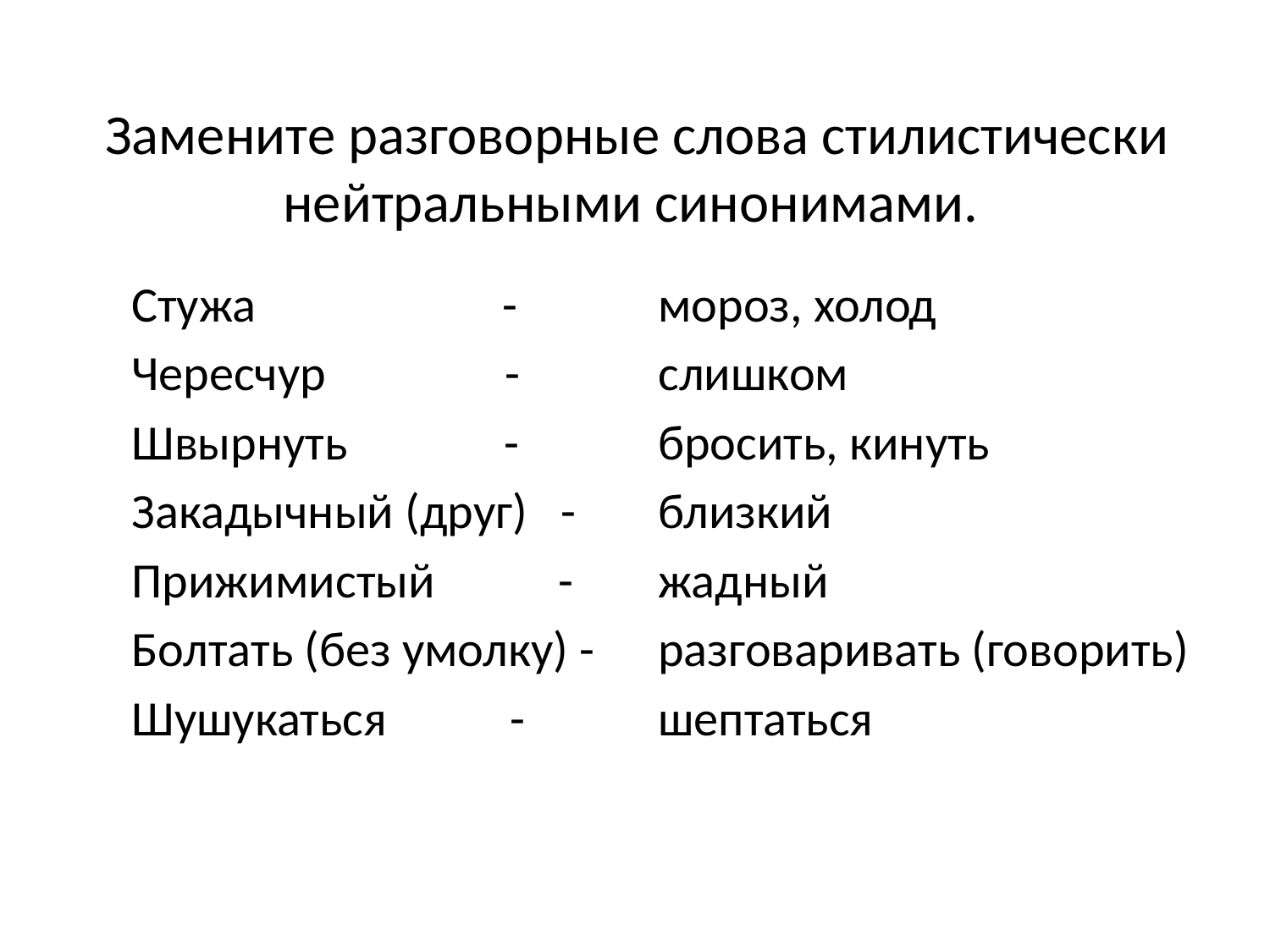

# Замените разговорные слова стилистически нейтральными синонимами.
Стужа                      -
Чересчур                -
Швырнуть              -
Закадычный (друг)   -
Прижимистый           -
Болтать (без умолку) -
Шушукаться           -
мороз, холод
слишком
бросить, кинуть
близкий
жадный
разговаривать (говорить)
шептаться